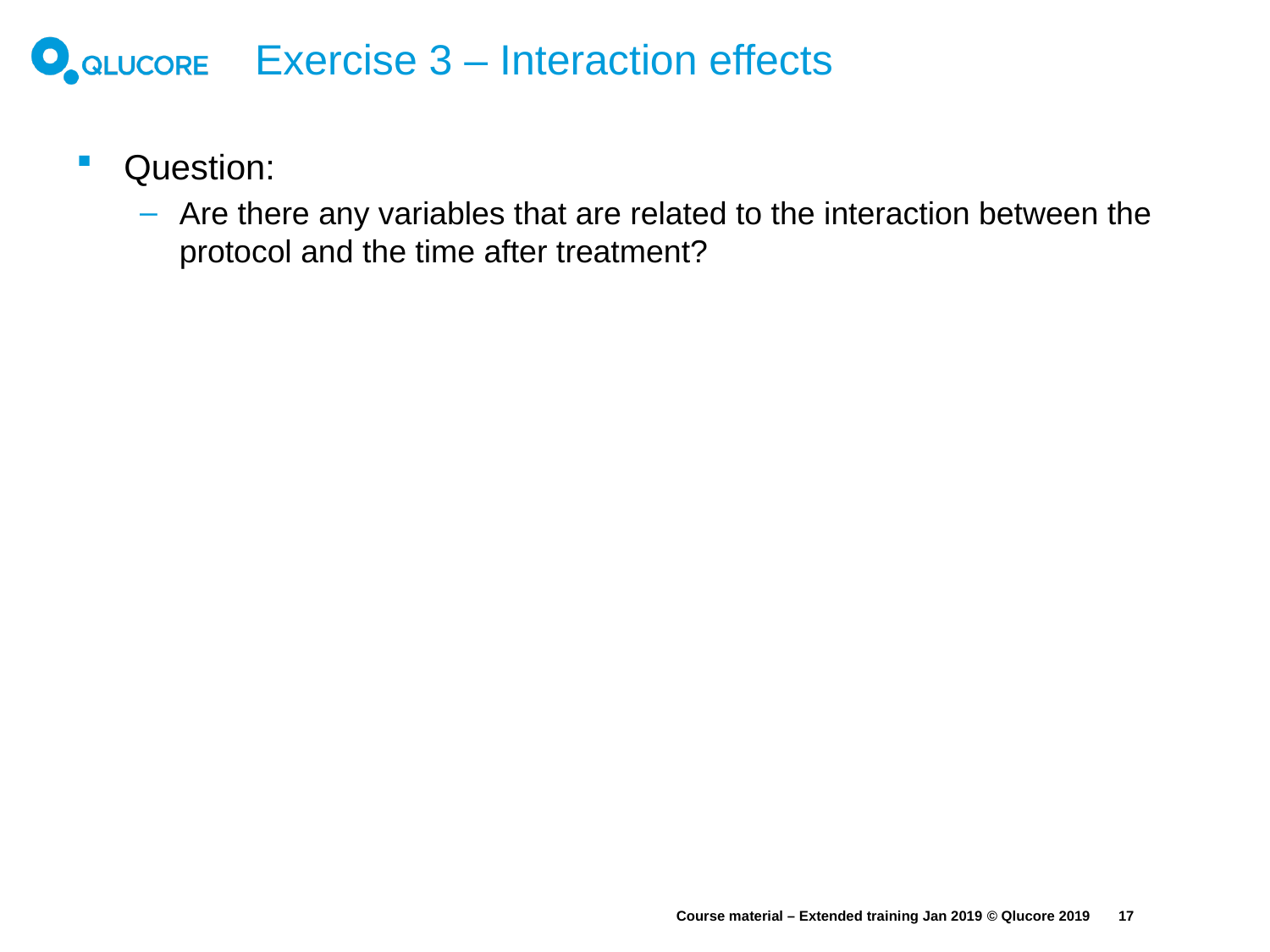

# Exercise 3 – Interaction effects
Question:
Are there any variables that are related to the interaction between the protocol and the time after treatment?